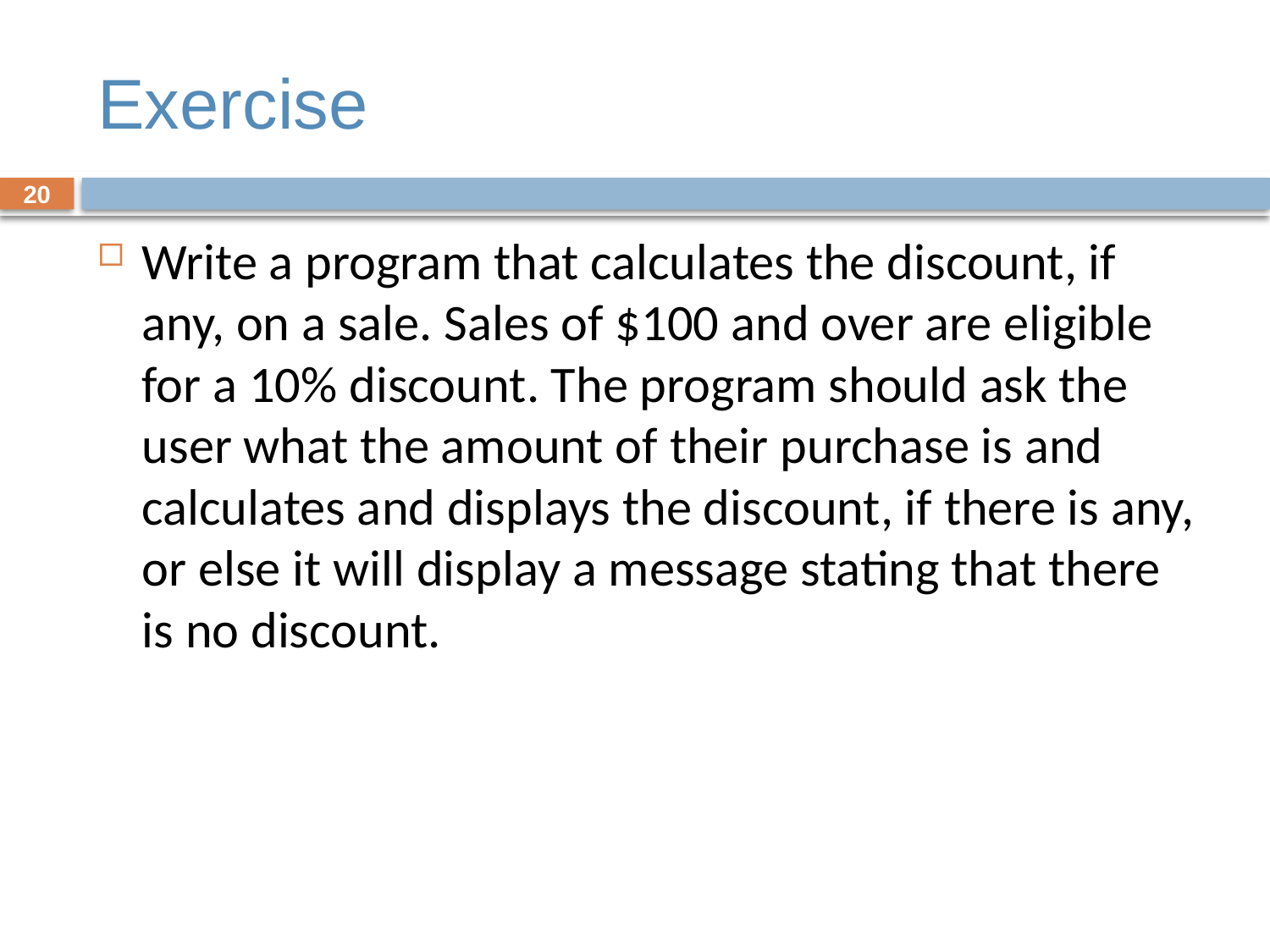

# Exercise
20
Write a program that calculates the discount, if any, on a sale. Sales of $100 and over are eligible for a 10% discount. The program should ask the user what the amount of their purchase is and calculates and displays the discount, if there is any, or else it will display a message stating that there is no discount.